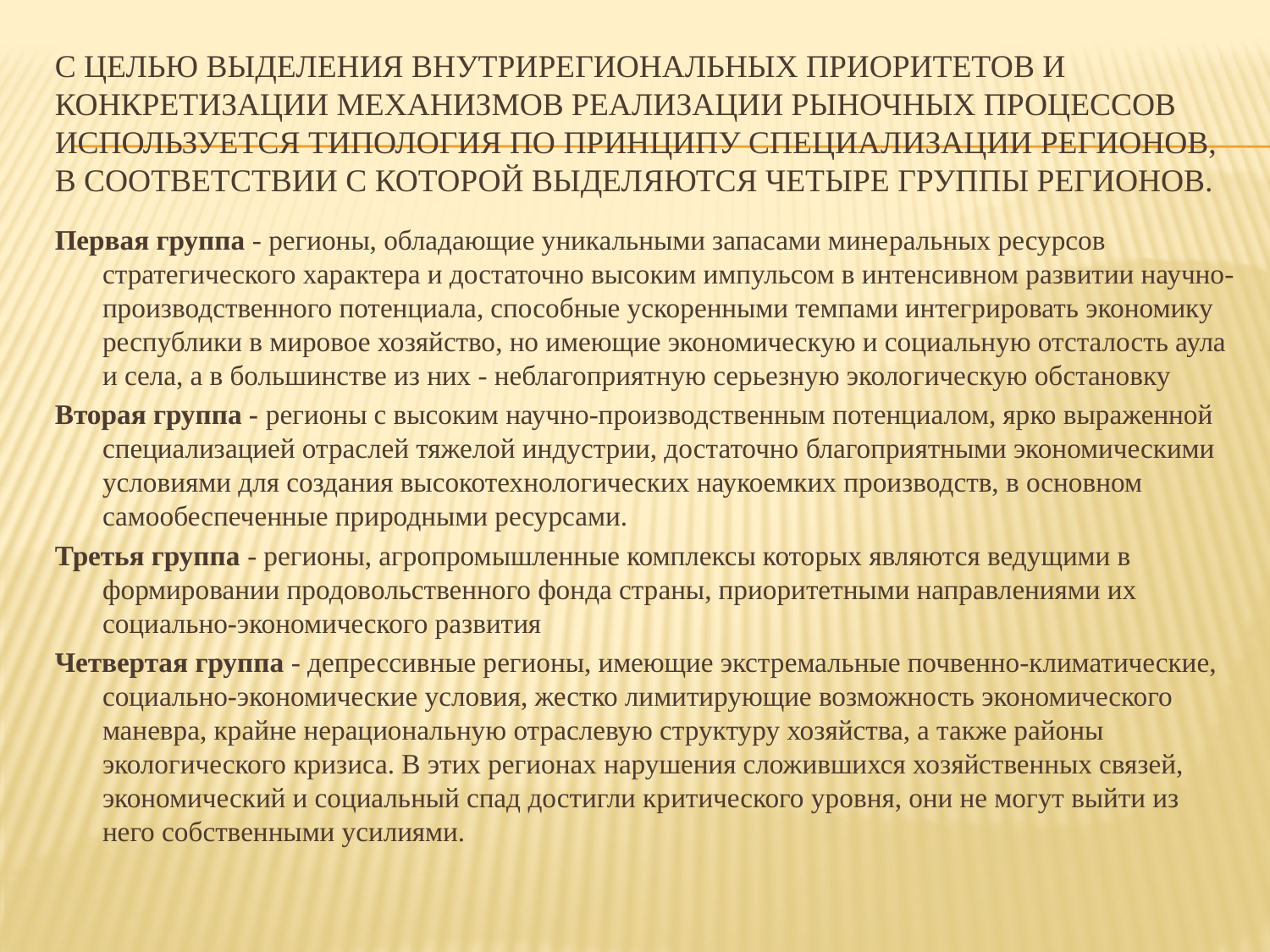

# С целью выделения внутрирегиональных приоритетов и конкретизации механизмов реализации рыночных процессов используется типология по принципу специализации регионов, в соответствии с которой выделяются четыре группы регионов.
Первая группа - регионы, обладающие уникальными запасами мине­ральных ресурсов стратегического характера и достаточно высоким импульсом в интенсивном развитии научно-производственного потенциала, способные ускоренными темпами интегрировать экономику республики в мировое хозяйство, но имеющие экономическую и социальную отсталость аула и села, а в большинстве из них - неблагоприятную серьезную экологическую обстановку
Вторая группа - регионы с высоким научно-производственным потенциалом, ярко выраженной специализацией отраслей тяжелой индустрии, достаточно благоприятными экономическими условиями для создания высокотехнологических наукоемких производств, в основном самообеспеченные природными ресурсами.
Третья группа - регионы, агропромышленные комплексы которых являются ведущими в формировании продовольственного фонда страны, приоритетными направлениями их социально-экономического развития
Четвертая группа - депрессивные peгионы, имеющие экстремальные почвенно-климатические, социально-экономические условия, жестко лимитирующие возможность экономического маневра, крайне нерациональную отраслевую структуру хозяйства, а также районы экологического кризиса. В этих регионах нарушения сложившихся хозяйственных связей, экономический и социальный спад достигли критического уровня, они не могут выйти из него собственными усилиями.